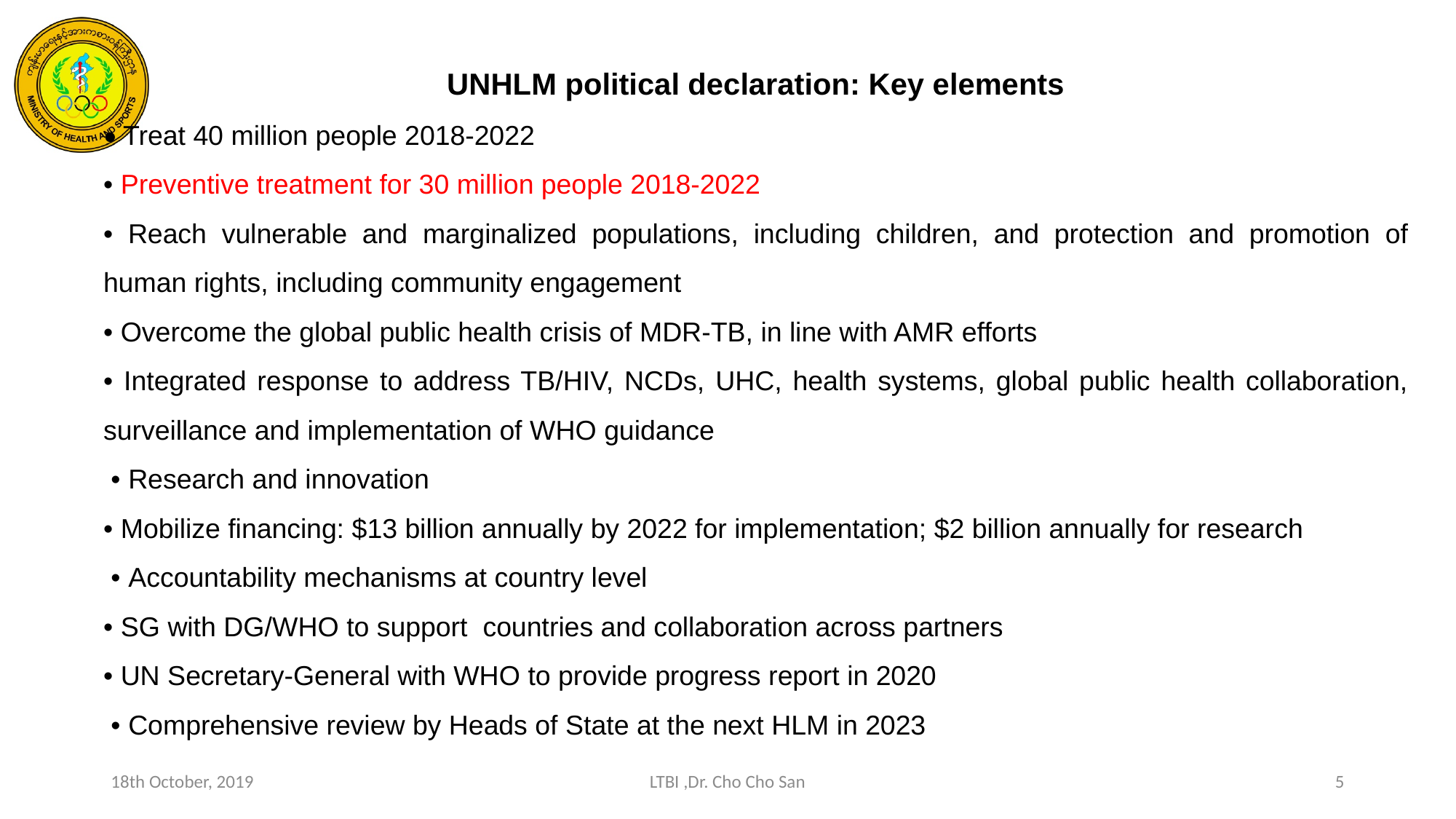

UNHLM political declaration: Key elements
• Treat 40 million people 2018-2022
• Preventive treatment for 30 million people 2018-2022
• Reach vulnerable and marginalized populations, including children, and protection and promotion of human rights, including community engagement
• Overcome the global public health crisis of MDR-TB, in line with AMR efforts
• Integrated response to address TB/HIV, NCDs, UHC, health systems, global public health collaboration, surveillance and implementation of WHO guidance
 • Research and innovation
• Mobilize financing: $13 billion annually by 2022 for implementation; $2 billion annually for research
 • Accountability mechanisms at country level
• SG with DG/WHO to support  countries and collaboration across partners
• UN Secretary-General with WHO to provide progress report in 2020
 • Comprehensive review by Heads of State at the next HLM in 2023
18th October, 2019
LTBI ,Dr. Cho Cho San
5